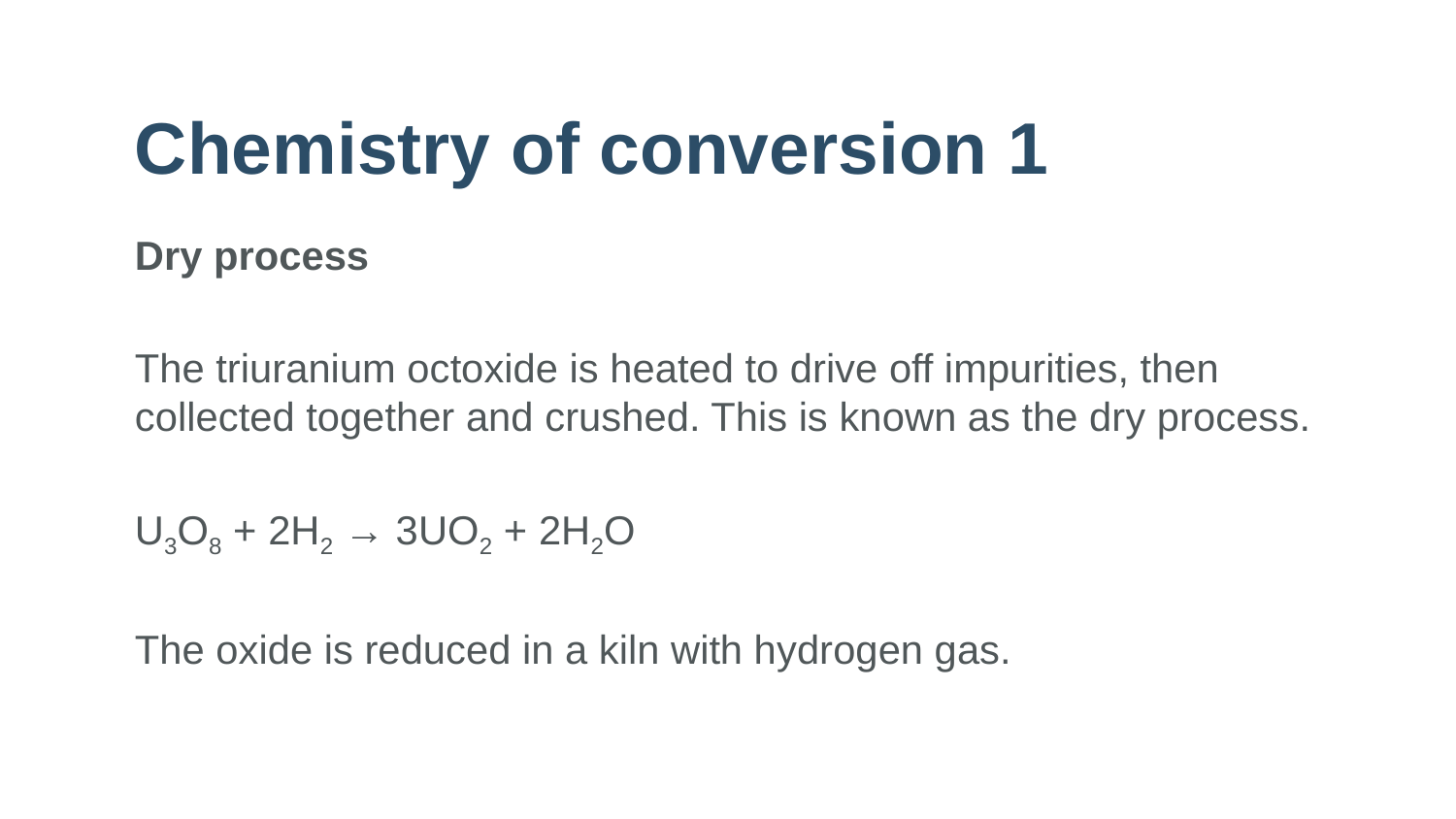

# Chemistry of conversion 1
Dry process

The triuranium octoxide is heated to drive off impurities, then collected together and crushed. This is known as the dry process.

U3O8 + 2H2 → 3UO2 + 2H2O

The oxide is reduced in a kiln with hydrogen gas.